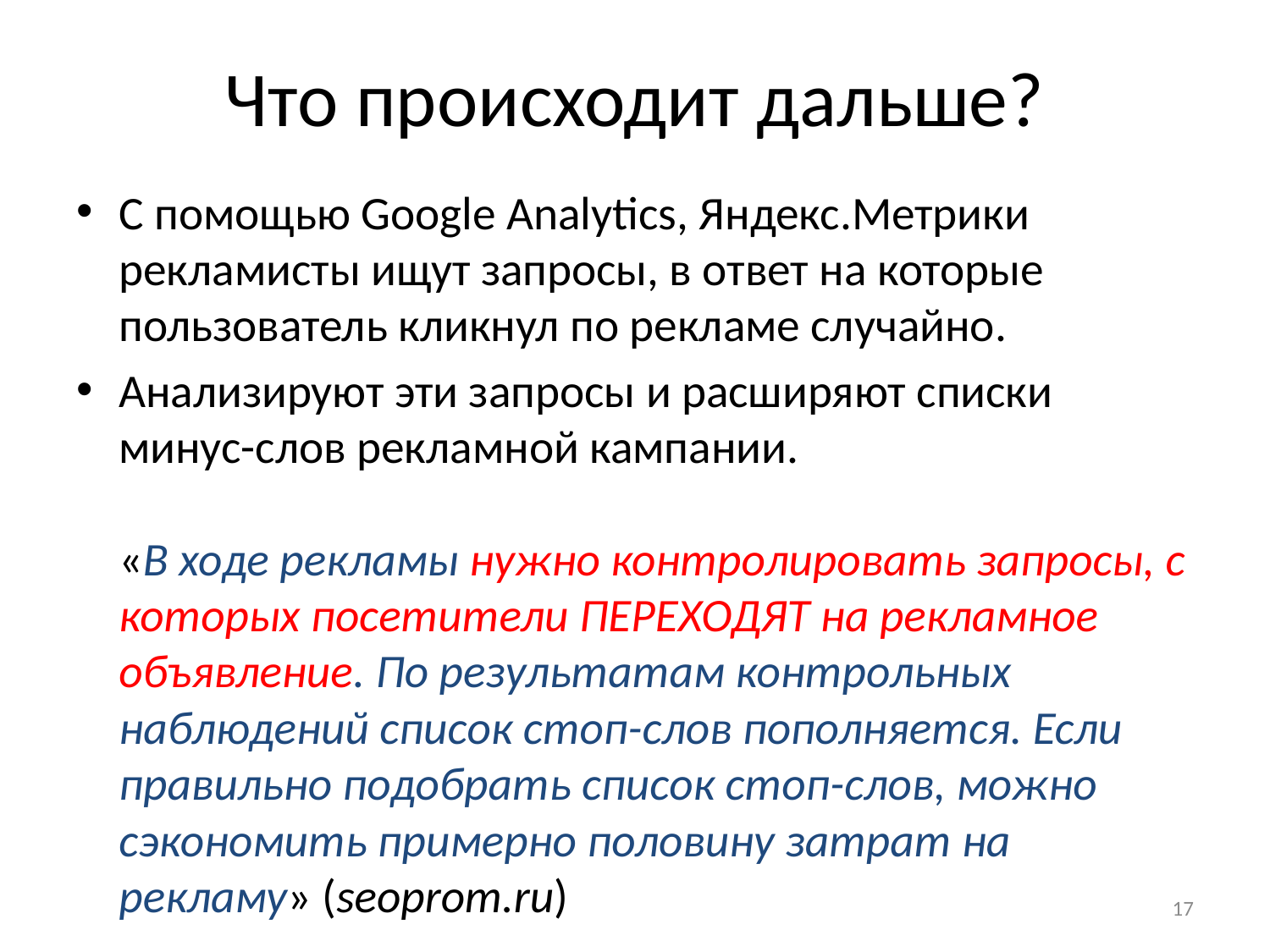

# Что происходит дальше?
С помощью Google Analytics, Яндекс.Метрики рекламисты ищут запросы, в ответ на которые пользователь кликнул по рекламе случайно.
Анализируют эти запросы и расширяют списки минус-слов рекламной кампании.
«В ходе рекламы нужно контролировать запросы, с которых посетители ПЕРЕХОДЯТ на рекламное объявление. По результатам контрольных наблюдений список стоп-слов пополняется. Если правильно подобрать список стоп-слов, можно сэкономить примерно половину затрат на рекламу» (seoprom.ru)
17